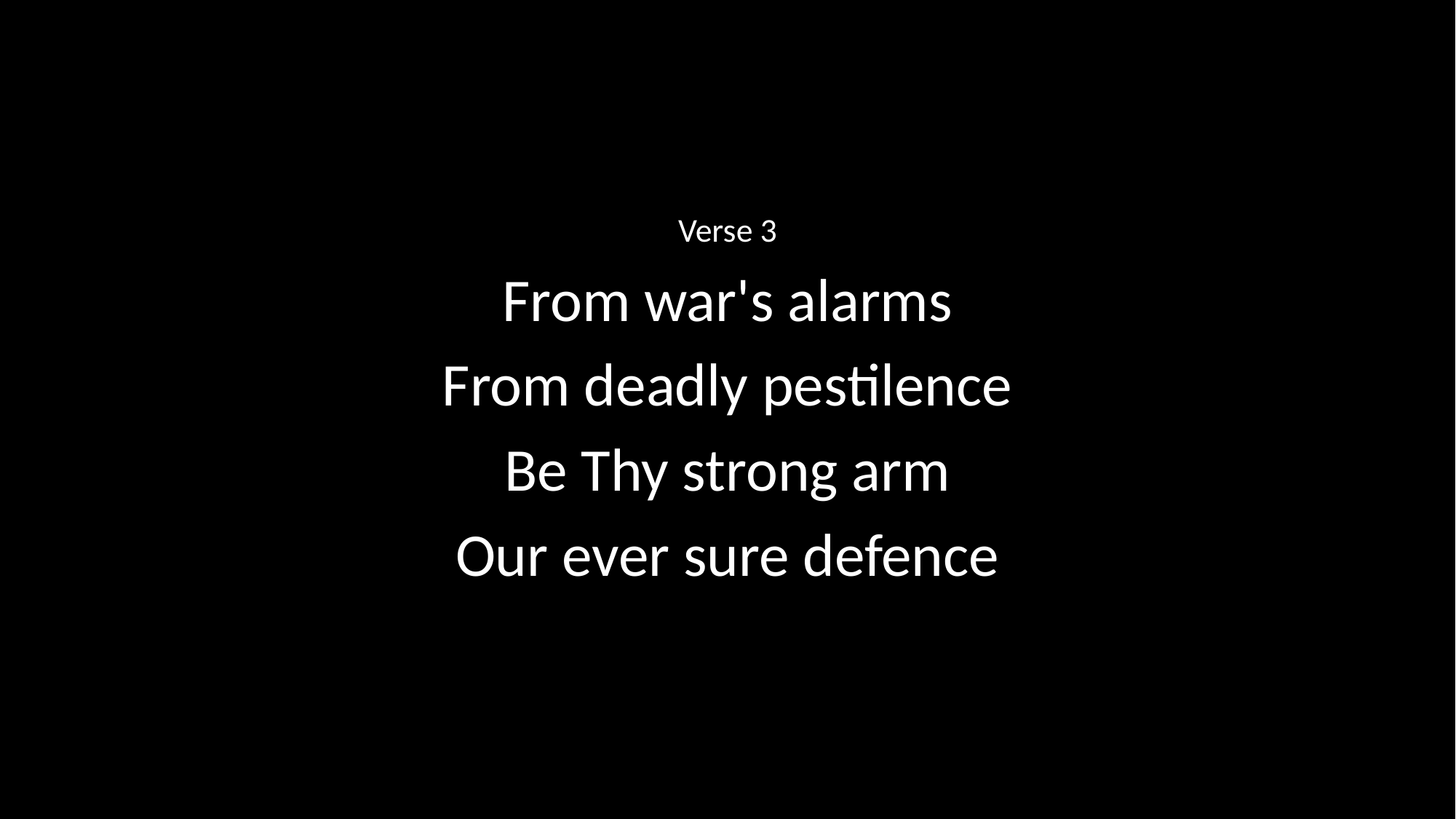

Verse 3
From war's alarms
From deadly pestilence
Be Thy strong arm
Our ever sure defence